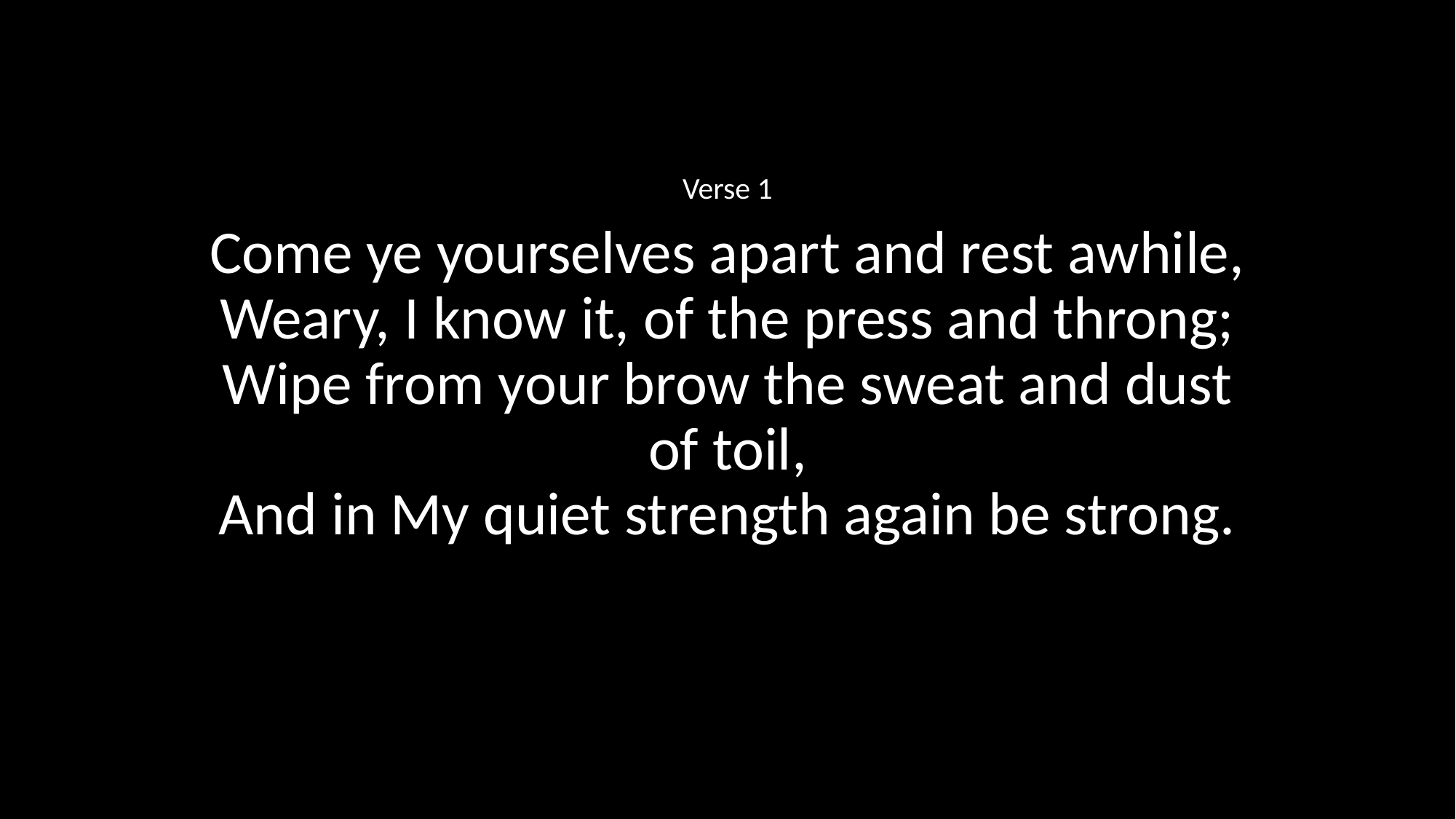

Verse 1
Come ye yourselves apart and rest awhile,
Weary, I know it, of the press and throng;
Wipe from your brow the sweat and dust of toil,
And in My quiet strength again be strong.